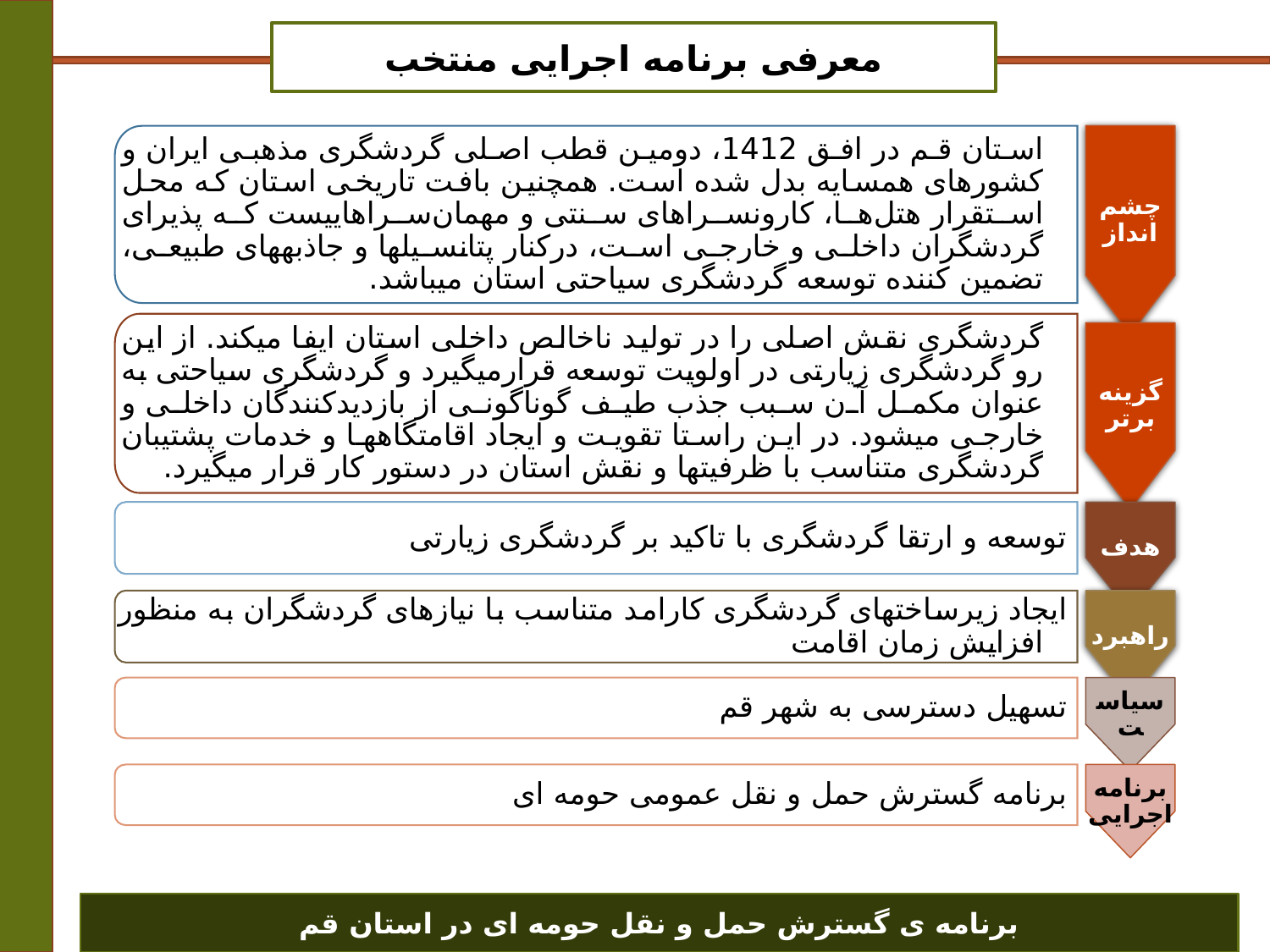

معرفی برنامه اجرایی منتخب

چشم انداز
استان قم در افق 1412، دومین قطب‌ اصلی گردشگری مذهبی ایران و کشورهای همسایه بدل شده ‌است. همچنین بافت تاریخی استان که محل استقرار هتل‌ها، کارونسراهای سنتی و مهمان‌سراهاییست که پذیرای گردشگران داخلی و خارجی است، درکنار پتانسیل­ها و جاذبه­های طبیعی، تضمین کننده توسعه‌ گردشگری سیاحتی استان می­باشد.
گردشگری نقش اصلی را در تولید ناخالص داخلی استان ایفا می­کند. از این رو گردشگری زیارتی در اولویت توسعه قرارمی­گیرد و گردشگری سیاحتی به عنوان مکمل آن سبب جذب طیف گوناگونی از بازدیدکنندگان داخلی و خارجی می­شود. در این راستا تقویت و ایجاد اقامتگاه­ها و خدمات پشتیبان گردشگری متناسب با ظرفیت­ها و نقش استان در دستور کار قرار می­گیرد.
گزینه برتر
هدف
توسعه و ارتقا گردشگری با تاکید بر گردشگری زیارتی
راهبرد
ایجاد زیرساخت­های گردشگری کارامد متناسب با نیازهای گردشگران به منظور افزایش زمان اقامت
سیاست
تسهیل دسترسی به شهر قم
برنامه اجرایی
برنامه گسترش حمل و نقل عمومی حومه ای
برنامه ی گسترش حمل و نقل حومه ای در استان قم